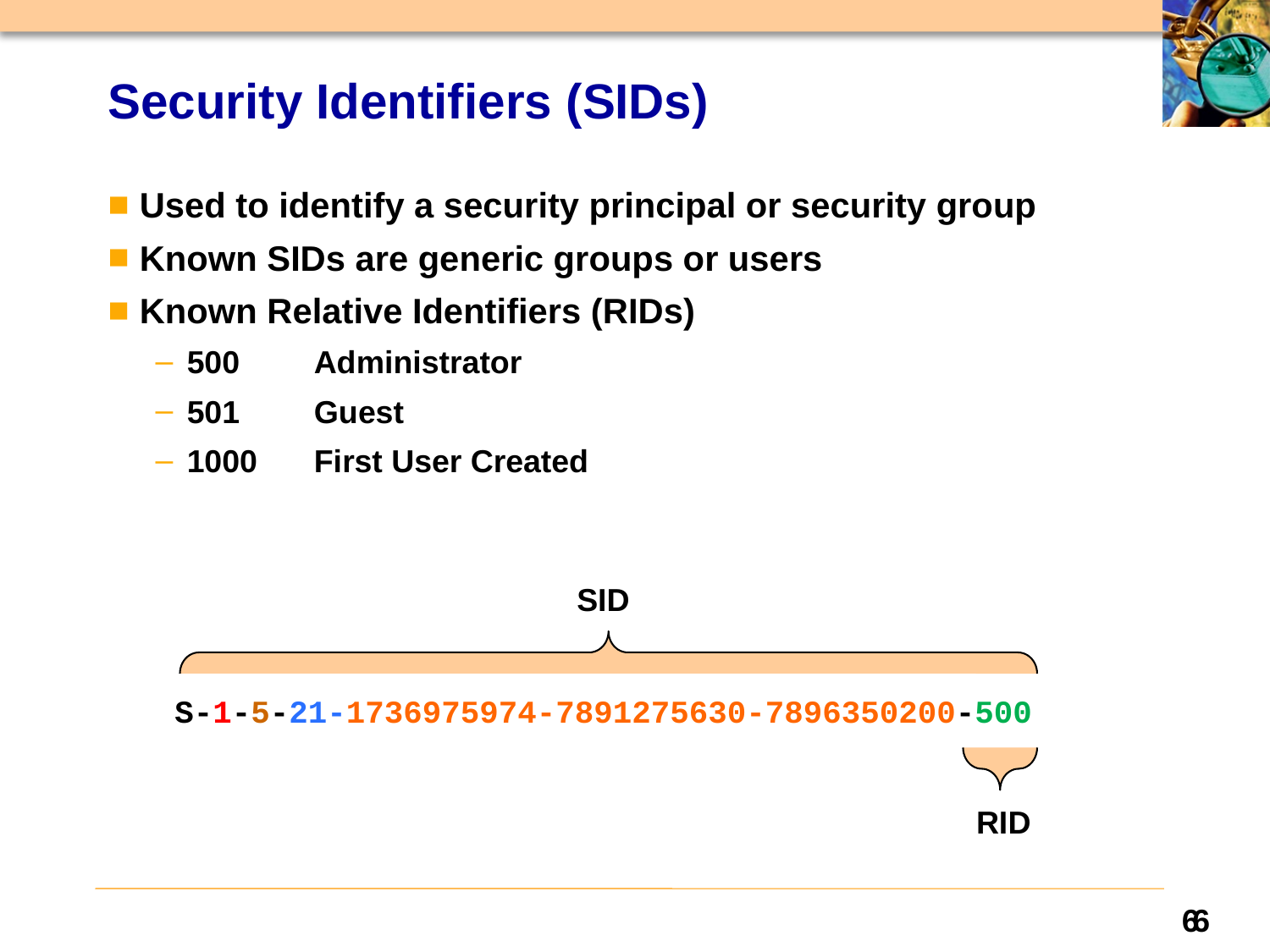

# Security Identifiers (SIDs)
Used to identify a security principal or security group
Known SIDs are generic groups or users
Known Relative Identifiers (RIDs)
500	Administrator
501 	Guest
1000 	First User Created

SID
S-1-5-21-1736975974-7891275630-7896350200-500

RID
6